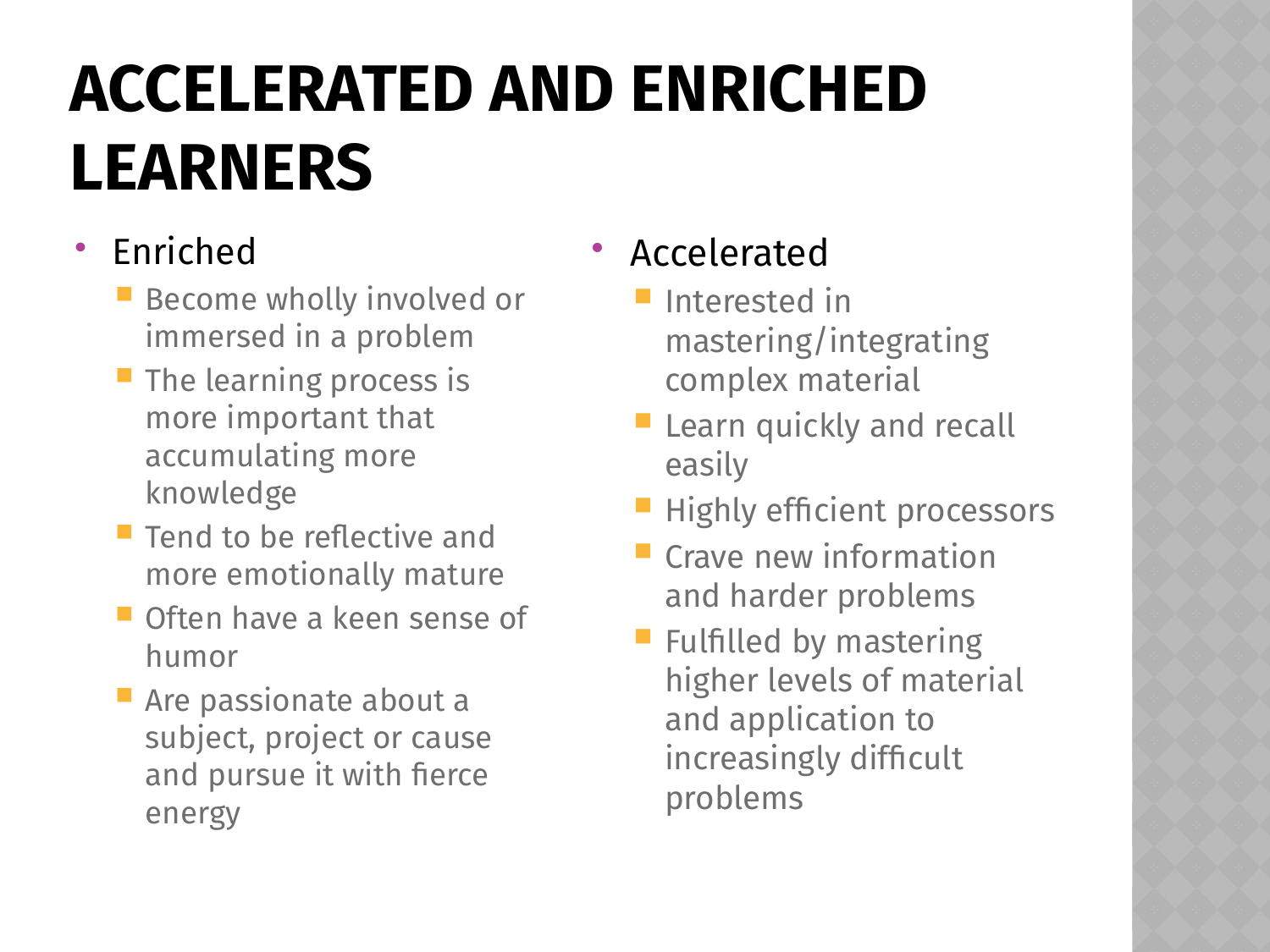

# Accelerated and Enriched Learners
Enriched
Become wholly involved or immersed in a problem
The learning process is more important that accumulating more knowledge
Tend to be reflective and more emotionally mature
Often have a keen sense of humor
Are passionate about a subject, project or cause and pursue it with fierce energy
Accelerated
Interested in mastering/integrating complex material
Learn quickly and recall easily
Highly efficient processors
Crave new information and harder problems
Fulfilled by mastering higher levels of material and application to increasingly difficult problems